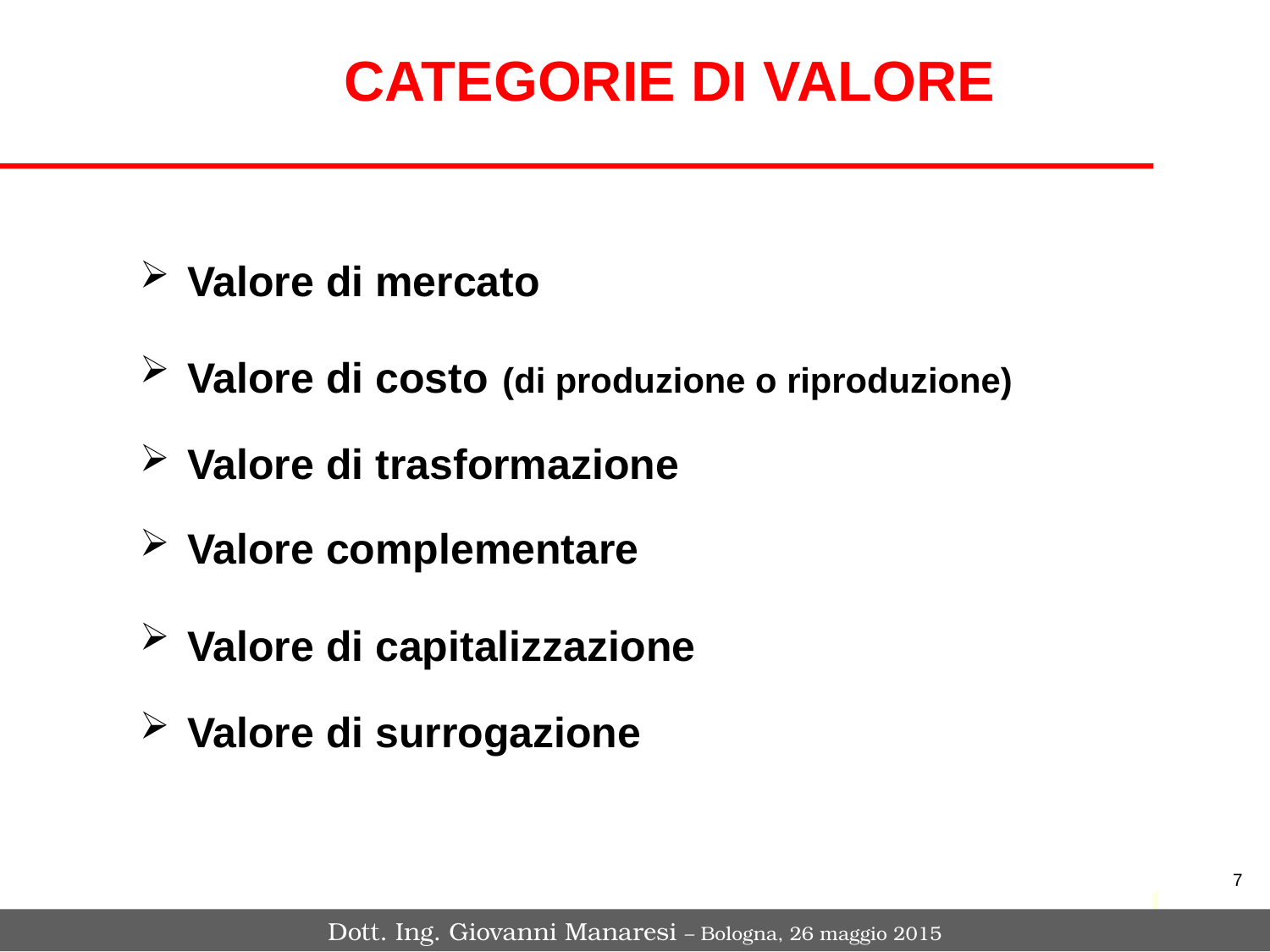

# CATEGORIE DI VALORE
Valore di mercato
Valore di costo (di produzione o riproduzione)
Valore di trasformazione
Valore complementare
Valore di capitalizzazione
Valore di surrogazione

7